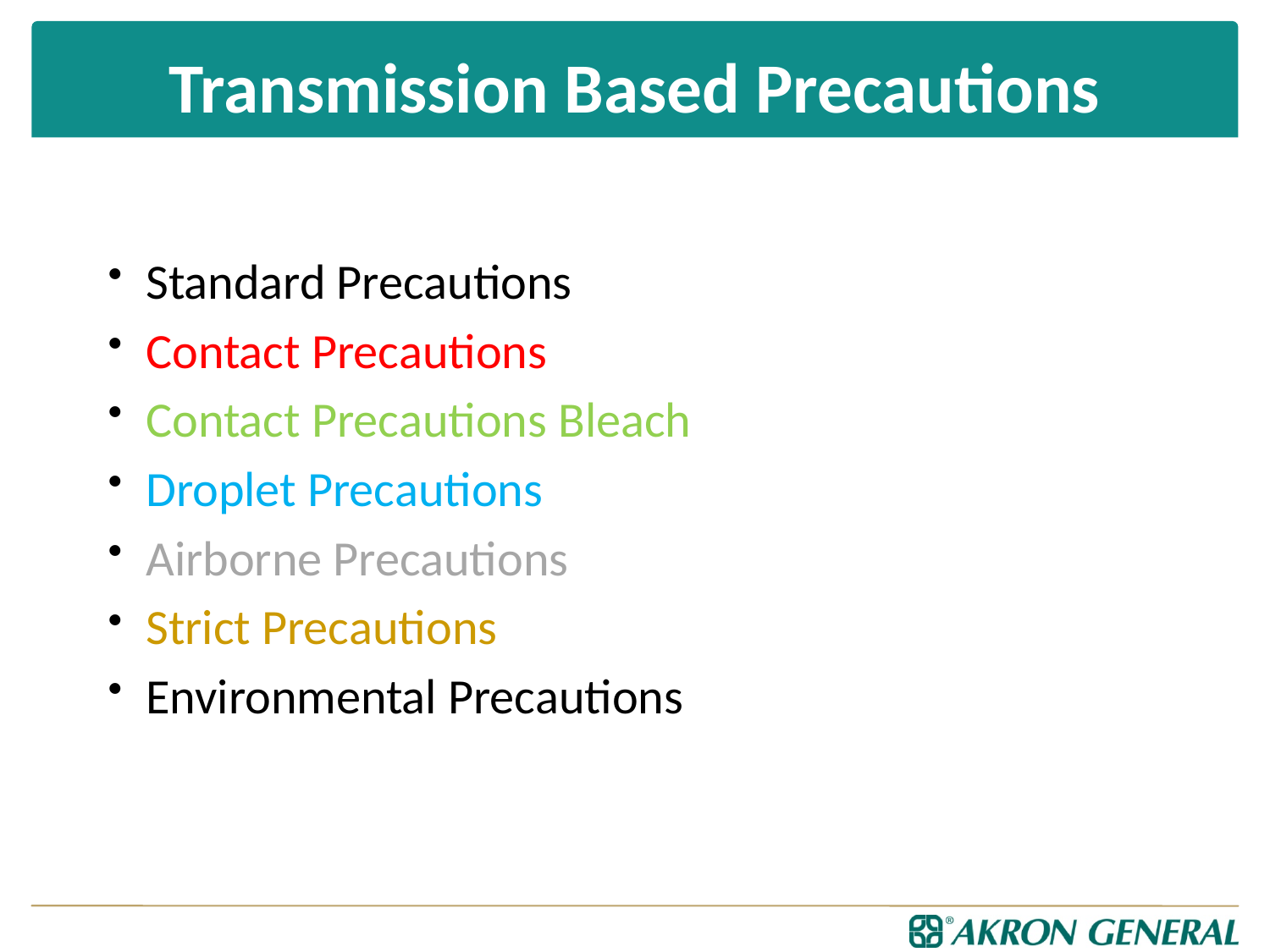

# Transmission Based Precautions
Standard Precautions
Contact Precautions
Contact Precautions Bleach
Droplet Precautions
Airborne Precautions
Strict Precautions
Environmental Precautions